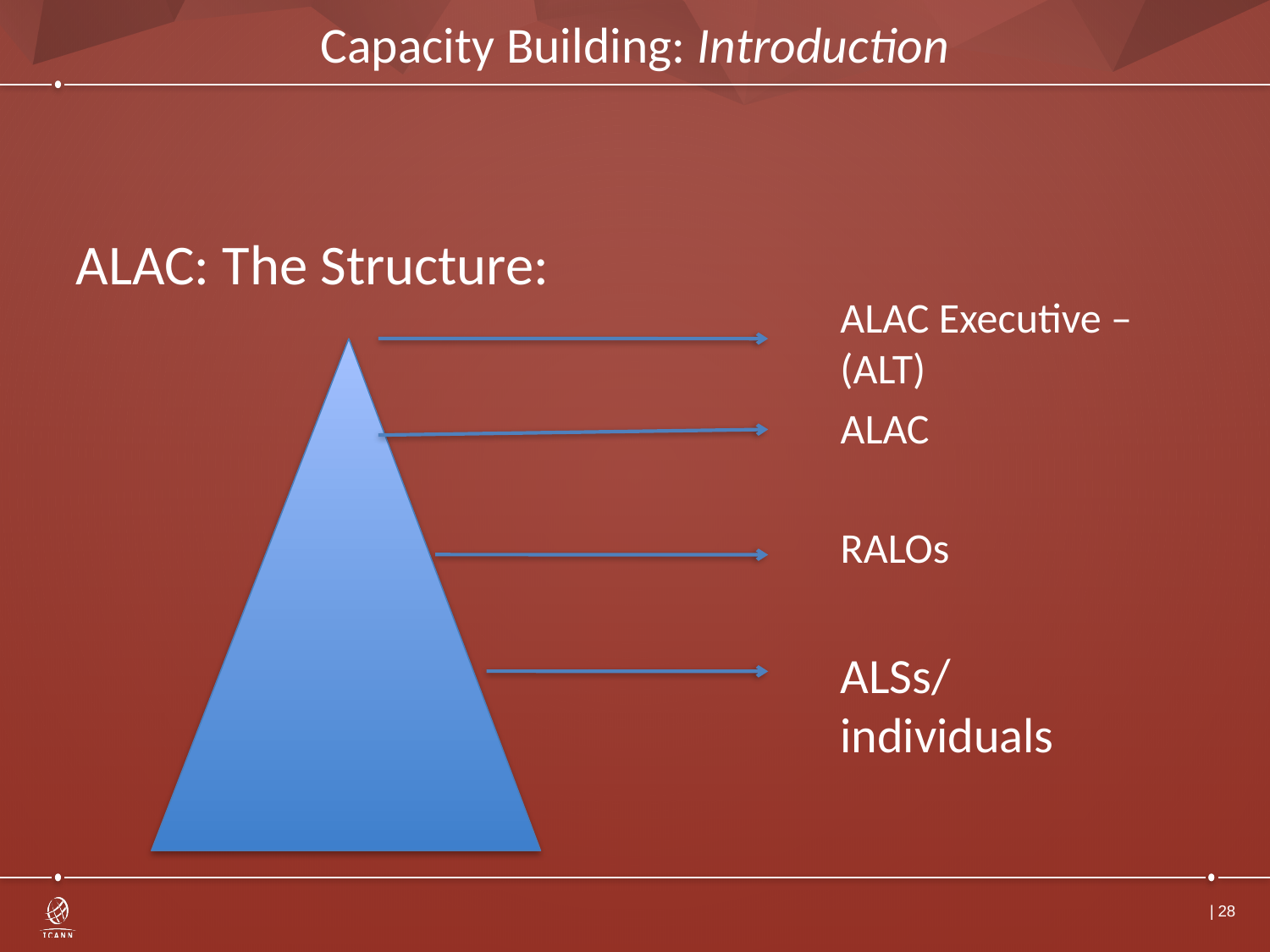

# Capacity Building: Introduction
ALAC: The Structure:

ALAC Executive – (ALT)

ALAC
RALOs
ALSs/individuals